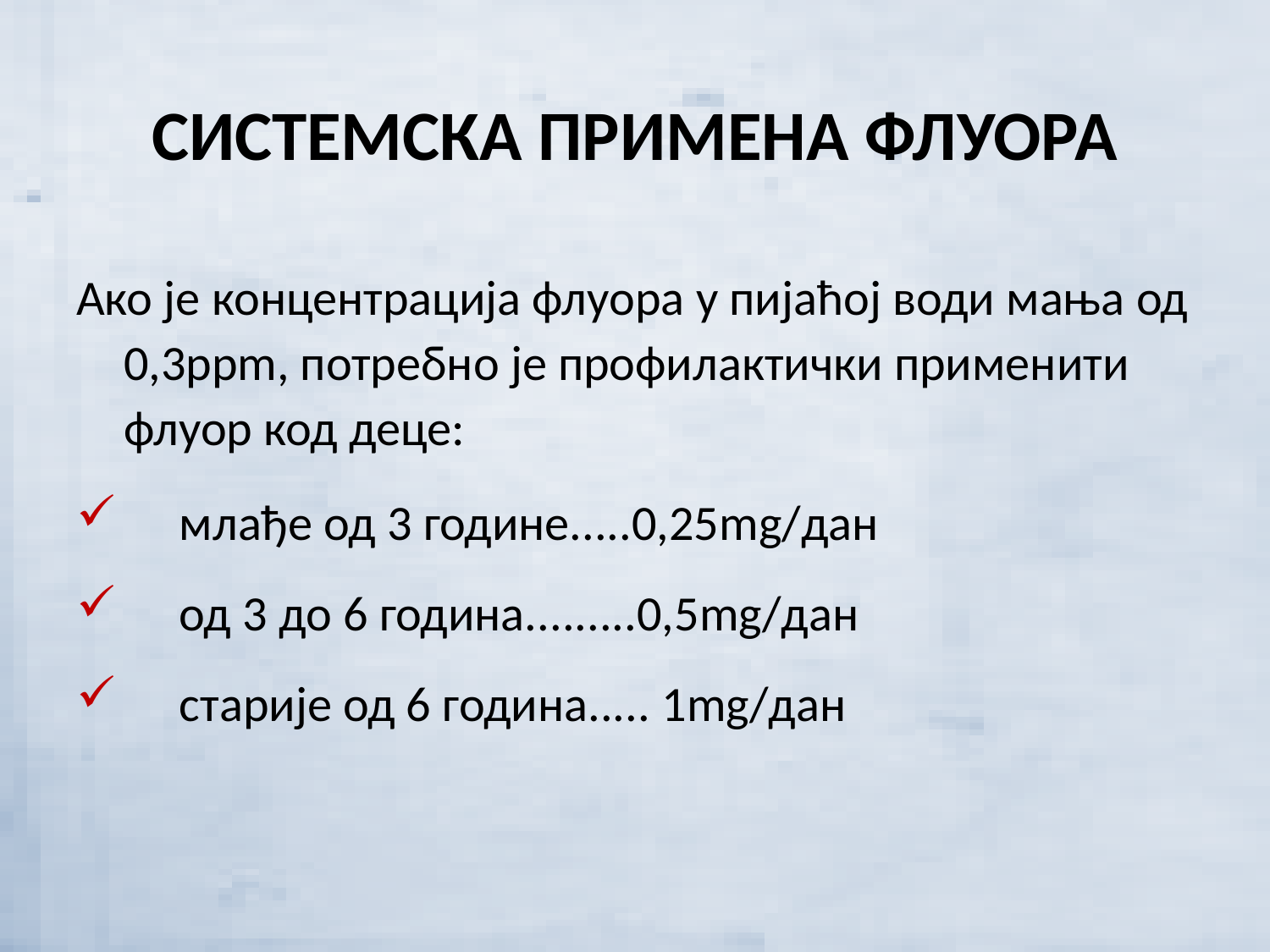

# СИСТЕМСКА ПРИМЕНА ФЛУОРА
Ако је концентрација флуора у пијаћој води мања од 0,3ppm, потребно је профилактички применити флуор код деце:

млађе од 3 године.....0,25mg/дан

од 3 до 6 година.........0,5mg/дан

старије од 6 година..... 1mg/дан